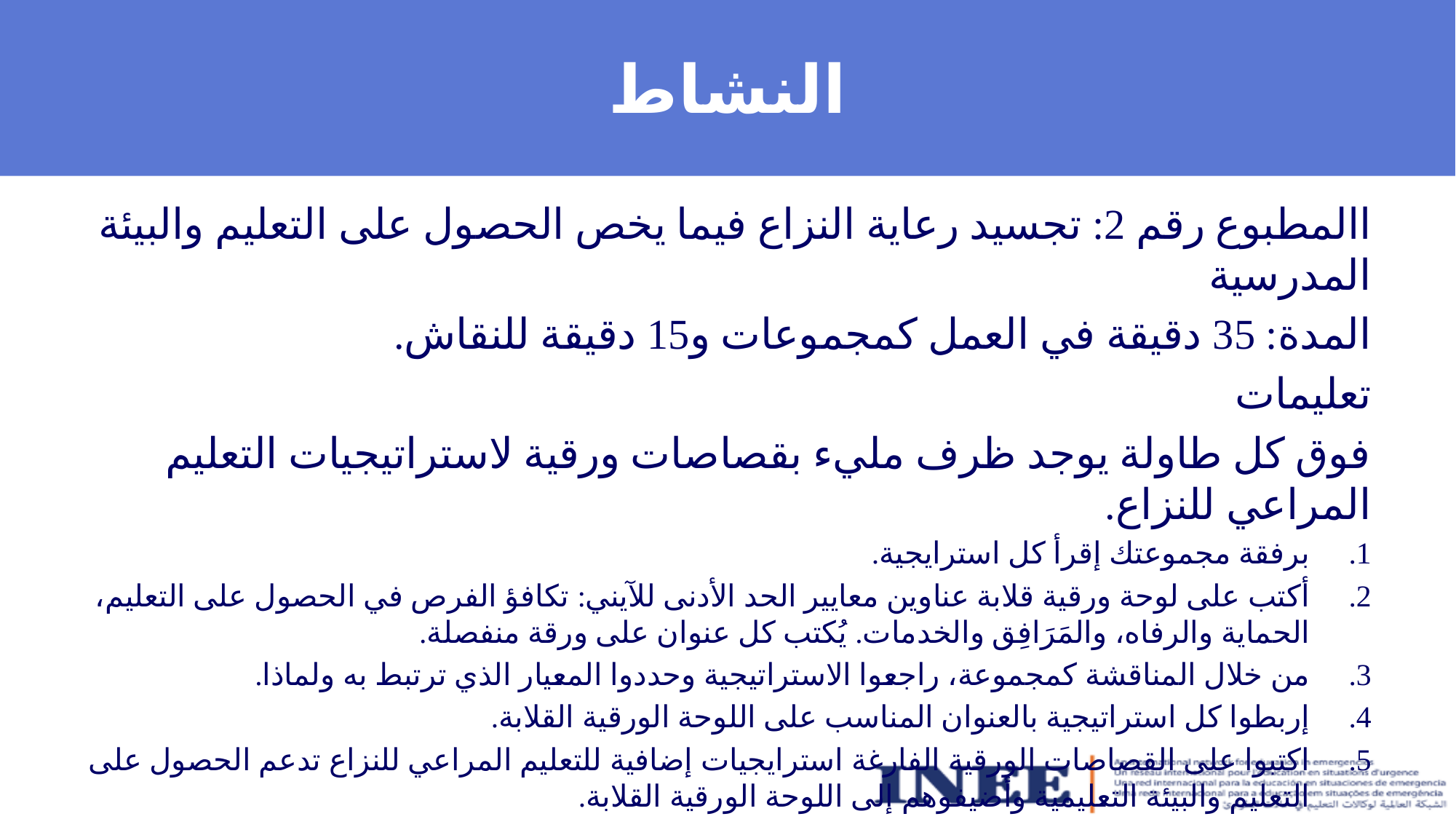

# النشاط
االمطبوع رقم 2: تجسيد رعاية النزاع فيما يخص الحصول على التعليم والبيئة المدرسية
المدة: 35 دقيقة في العمل كمجموعات و15 دقيقة للنقاش.
تعليمات
فوق كل طاولة يوجد ظرف مليء بقصاصات ورقية لاستراتيجيات التعليم المراعي للنزاع.
برفقة مجموعتك إقرأ كل استرايجية.
أكتب على لوحة ورقية قلابة عناوين معايير الحد الأدنى للآيني: تكافؤ الفرص في الحصول على التعليم، الحماية والرفاه، والمَرَافِق والخدمات. يُكتب كل عنوان على ورقة منفصلة.
من خلال المناقشة كمجموعة، راجعوا الاستراتيجية وحددوا المعيار الذي ترتبط به ولماذا.
إربطوا كل استراتيجية بالعنوان المناسب على اللوحة الورقية القلابة.
اكتبوا على القصاصات الورقية الفارغة استرايجيات إضافية للتعليم المراعي للنزاع تدعم الحصول على التعليم والبيئة التعليمية وأضيفوهم إلى اللوحة الورقية القلابة.